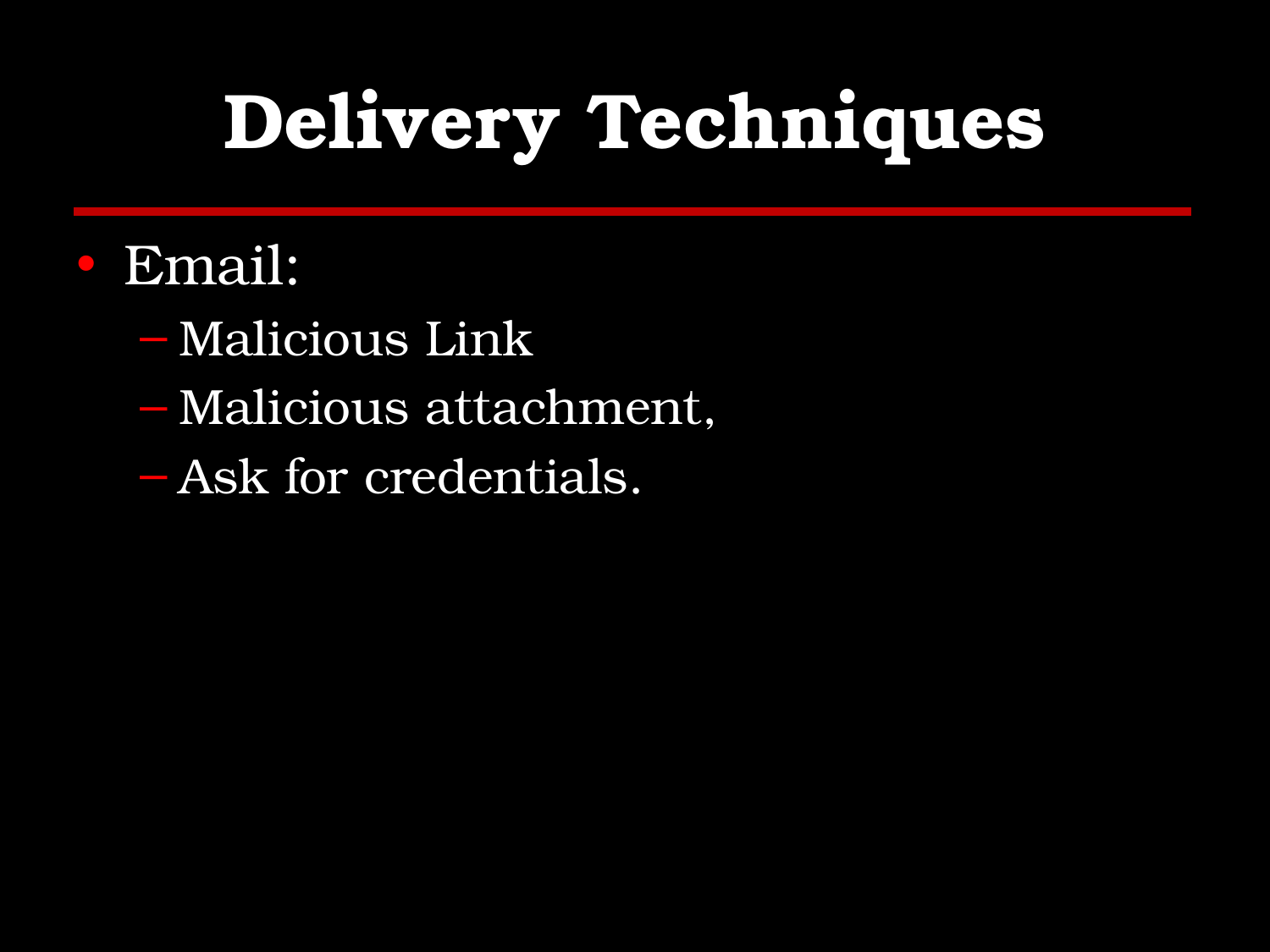

# Delivery Techniques
Email:
Malicious Link
Malicious attachment,
Ask for credentials.